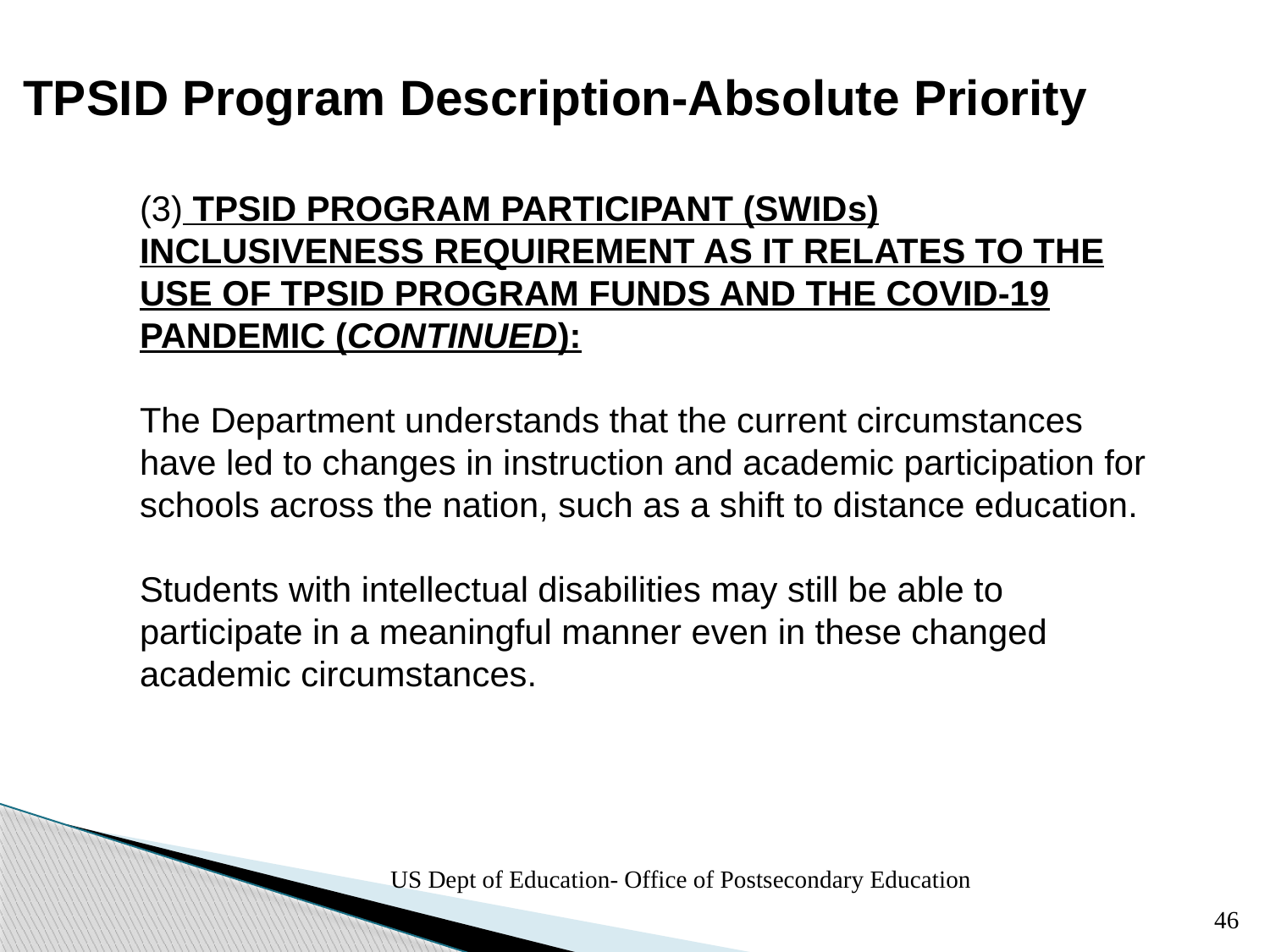

# TPSID Program Description-Absolute Priority

(3) TPSID PROGRAM PARTICIPANT (SWIDs) INCLUSIVeNESS REQUIREMENT AS IT RElAtES TO THE USE OF TPSID PROGRAM FUNDS AND The COVID-19 PANDEMIC (continued):

The Department understands that the current circumstances have led to changes in instruction and academic participation for schools across the nation, such as a shift to distance education.

Students with intellectual disabilities may still be able to participate in a meaningful manner even in these changed academic circumstances.

US Dept of Education- Office of Postsecondary Education
46